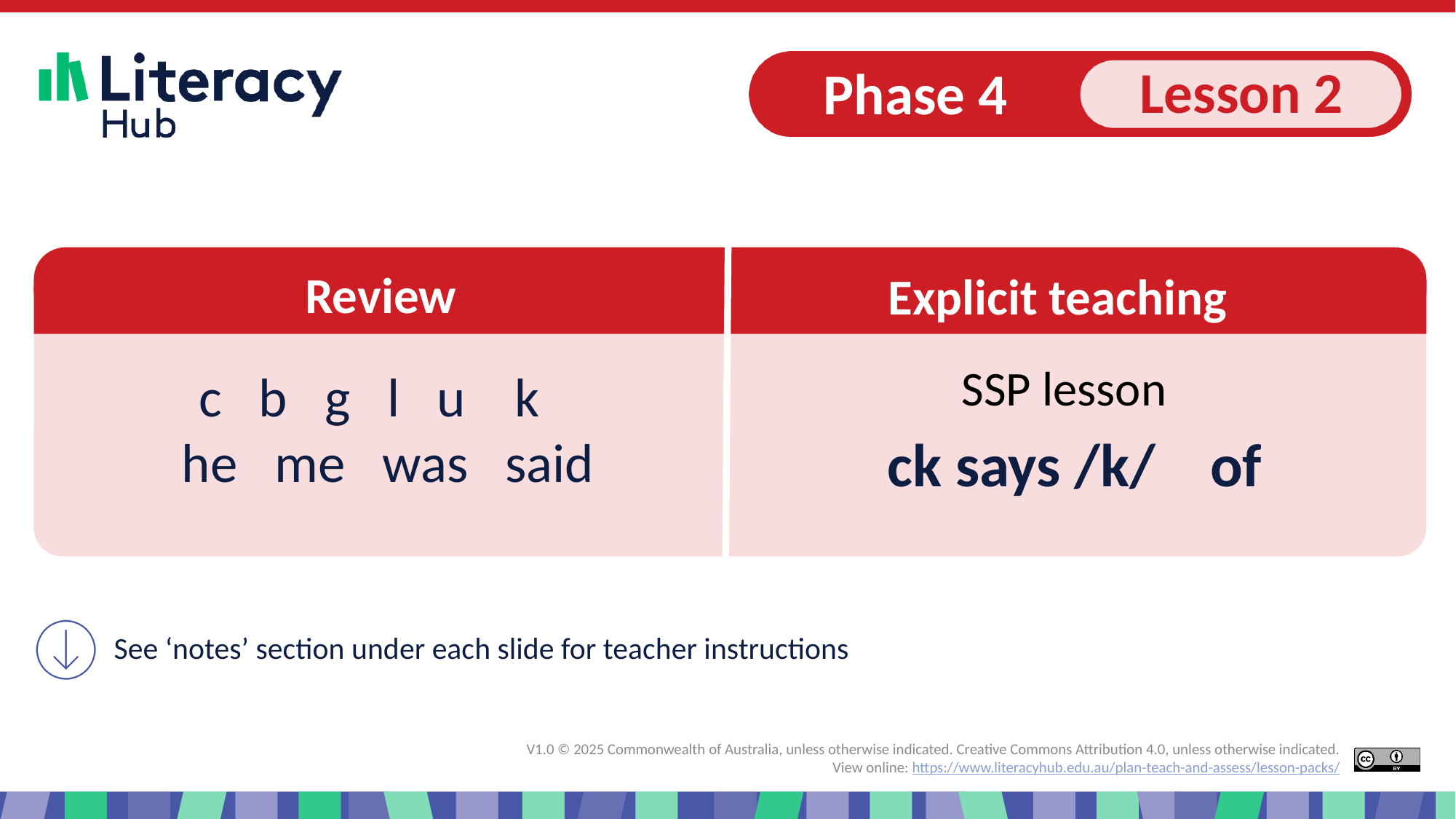

# Slide 1 Start of presentation ck says /k/
c   b   g   l   u    k
he   me   was   said
ck says /k/    of